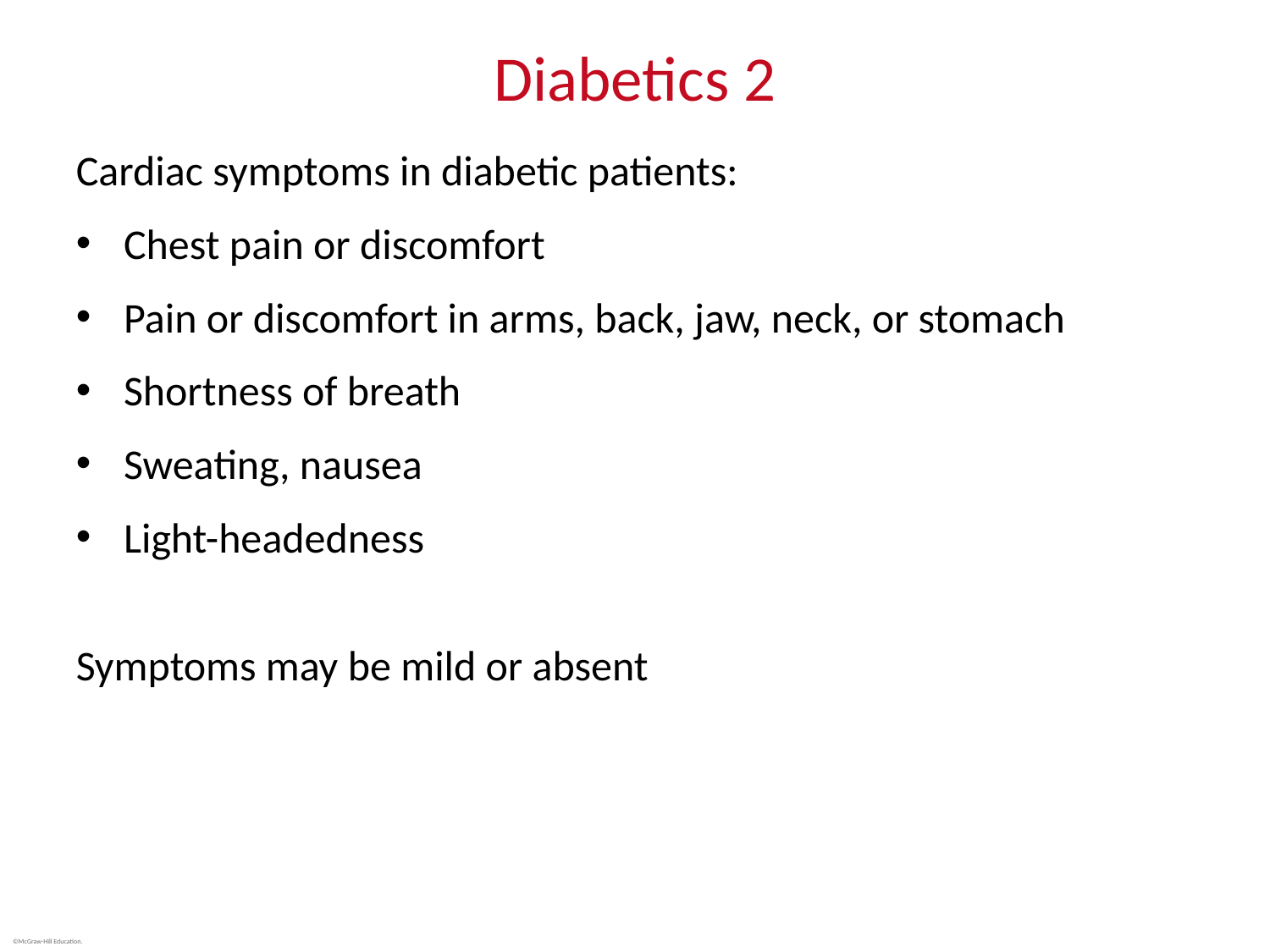

# Diabetics 2
Cardiac symptoms in diabetic patients:
Chest pain or discomfort
Pain or discomfort in arms, back, jaw, neck, or stomach
Shortness of breath
Sweating, nausea
Light-headedness
Symptoms may be mild or absent